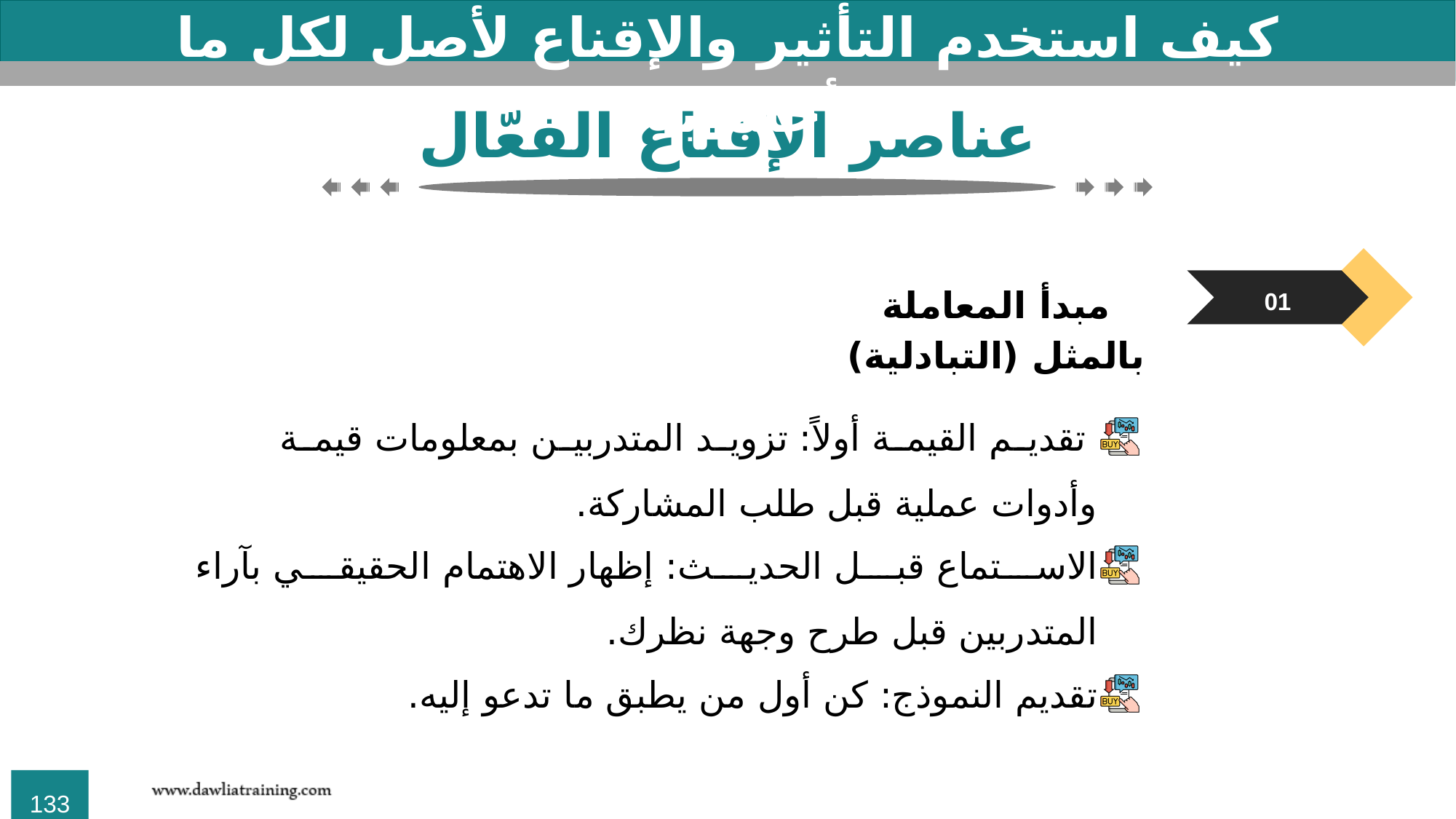

كيف استخدم التأثير والإقناع لأصل لكل ما أحلم به؟
عناصر الإقناع الفعّال

مبدأ المعاملة بالمثل (التبادلية)

01
 تقديم القيمة أولاً: تزويد المتدربين بمعلومات قيمة وأدوات عملية قبل طلب المشاركة.
الاستماع قبل الحديث: إظهار الاهتمام الحقيقي بآراء المتدربين قبل طرح وجهة نظرك.
تقديم النموذج: كن أول من يطبق ما تدعو إليه.